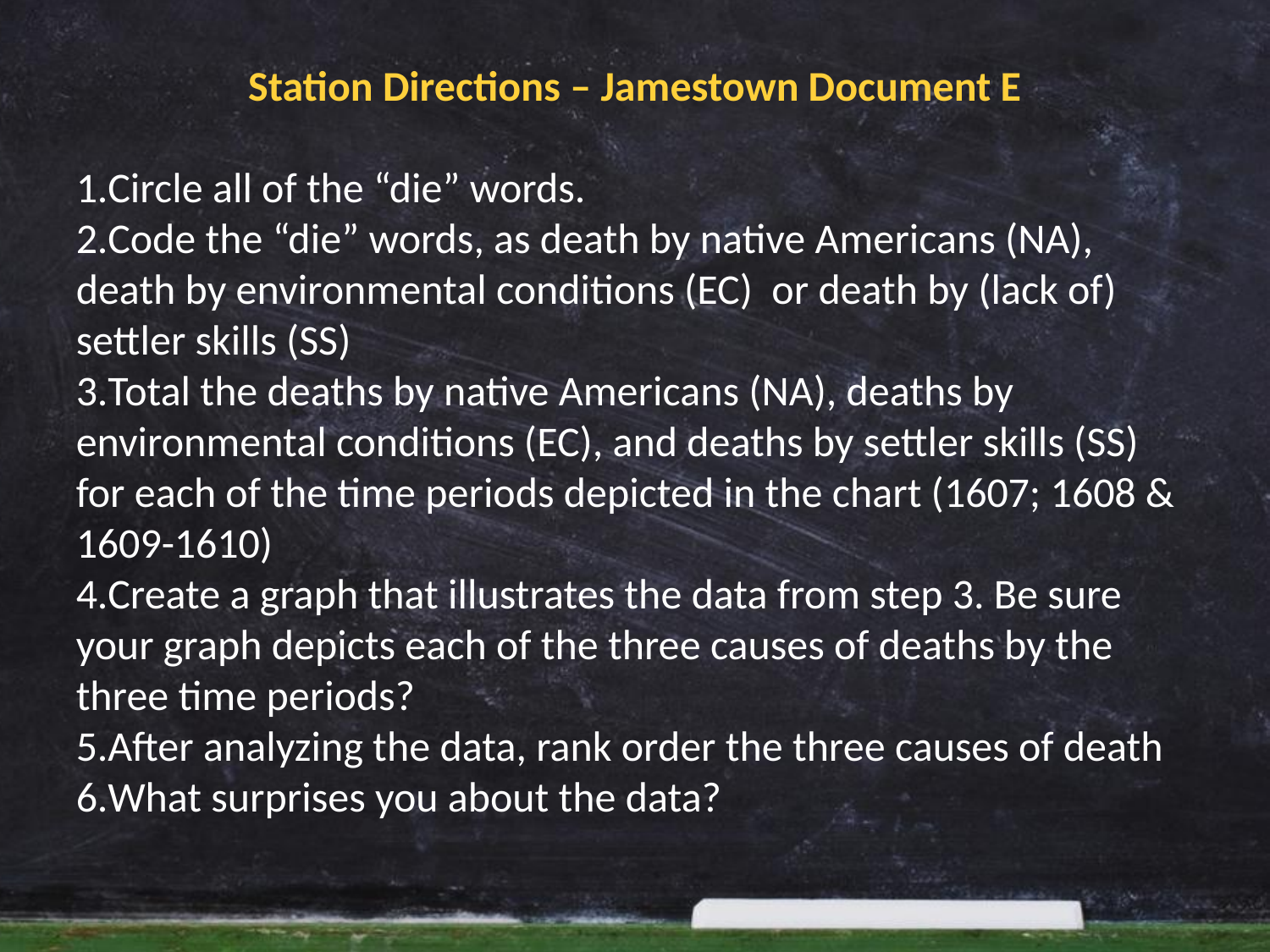

Station Directions – Jamestown Document E

Circle all of the “die” words.
Code the “die” words, as death by native Americans (NA), death by environmental conditions (EC)  or death by (lack of) settler skills (SS)
Total the deaths by native Americans (NA), deaths by environmental conditions (EC), and deaths by settler skills (SS) for each of the time periods depicted in the chart (1607; 1608 & 1609-1610)
Create a graph that illustrates the data from step 3. Be sure your graph depicts each of the three causes of deaths by the three time periods?
After analyzing the data, rank order the three causes of death
What surprises you about the data?